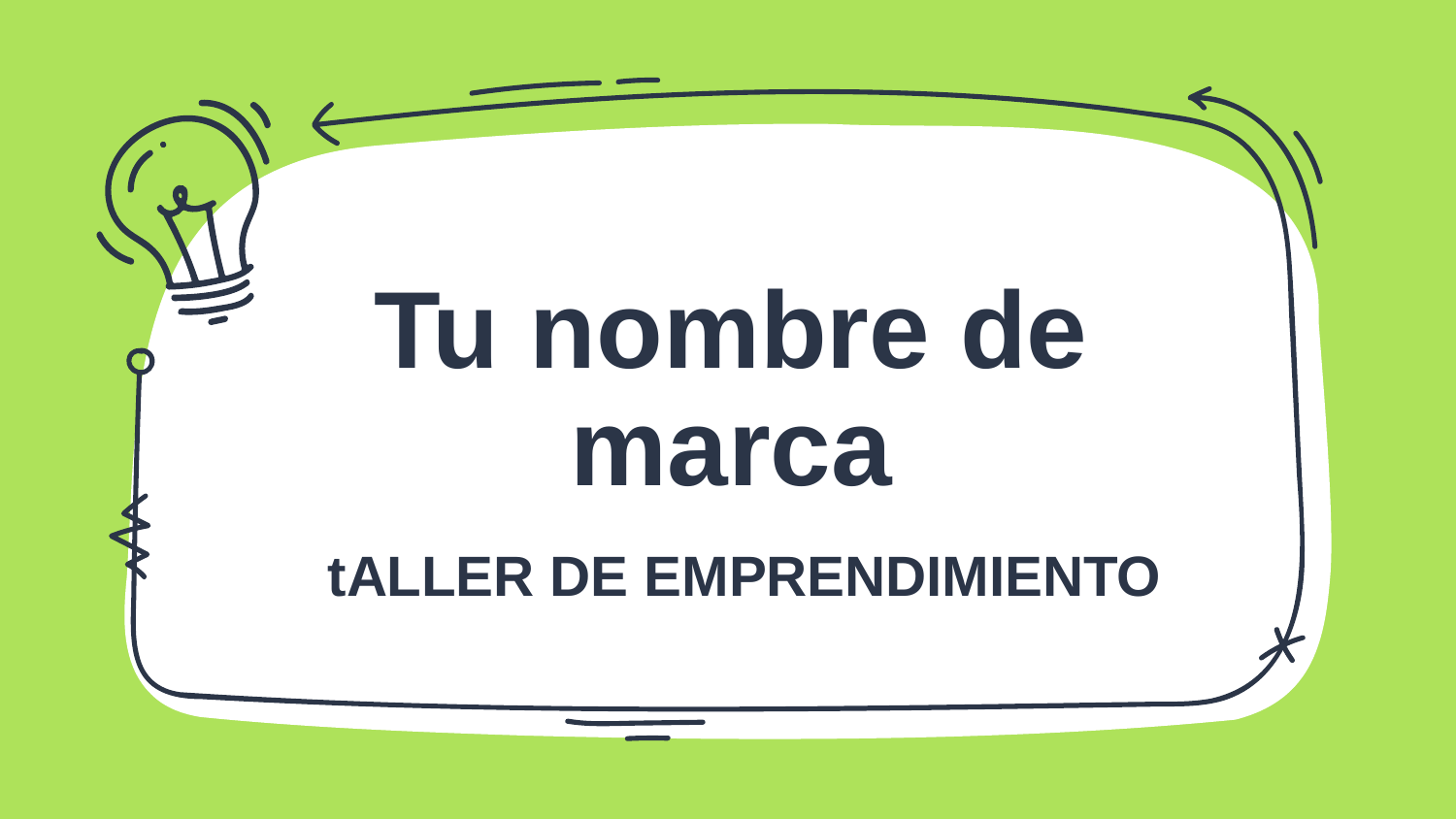

# Tu nombre de marca
tALLER DE EMPRENDIMIENTO